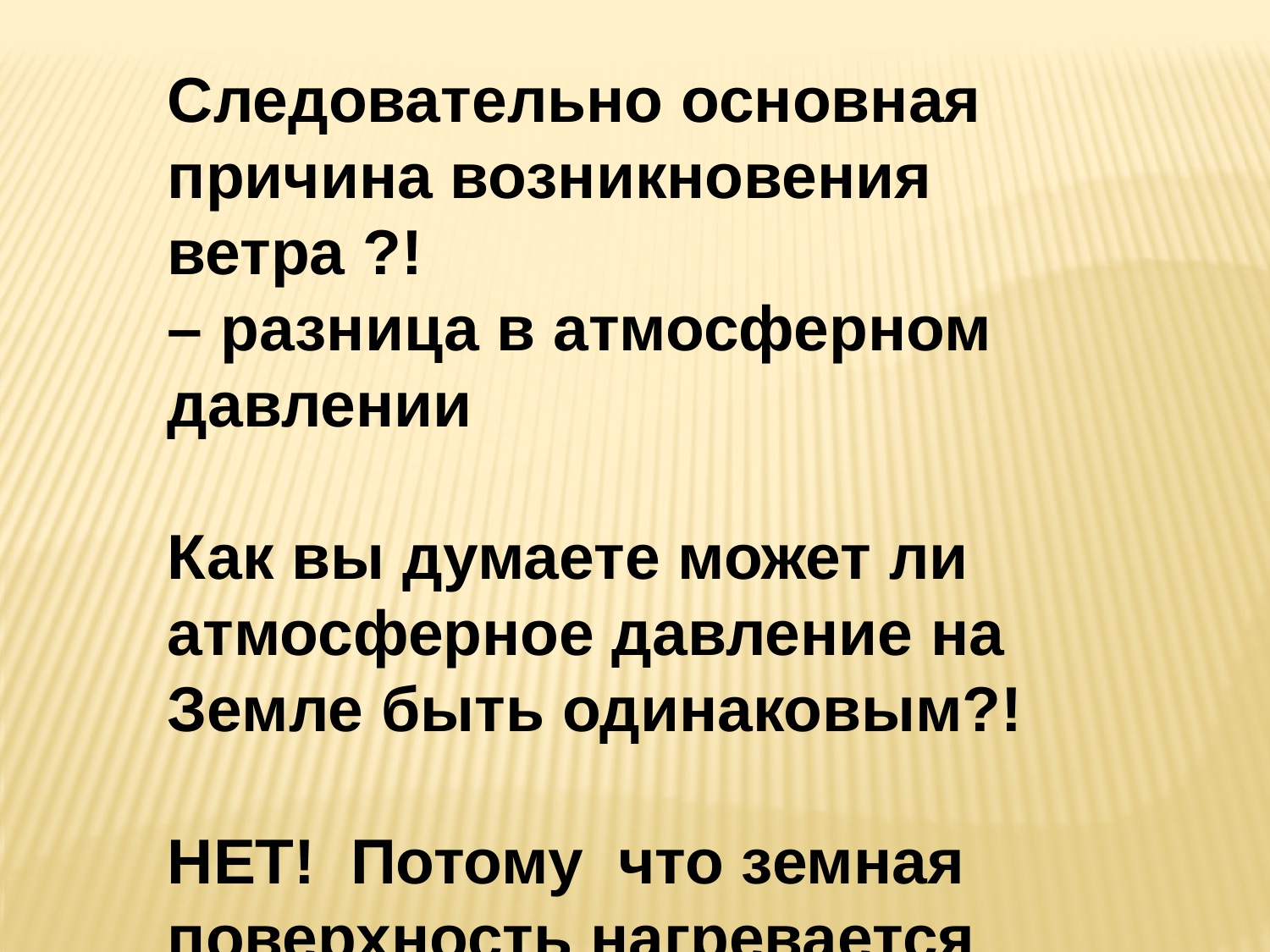

Следовательно основная причина возникновения ветра ?!
– разница в атмосферном давлении

Как вы думаете может ли  атмосферное давление на Земле быть одинаковым?!

НЕТ!  Потому  что земная  поверхность нагревается  неравномерно